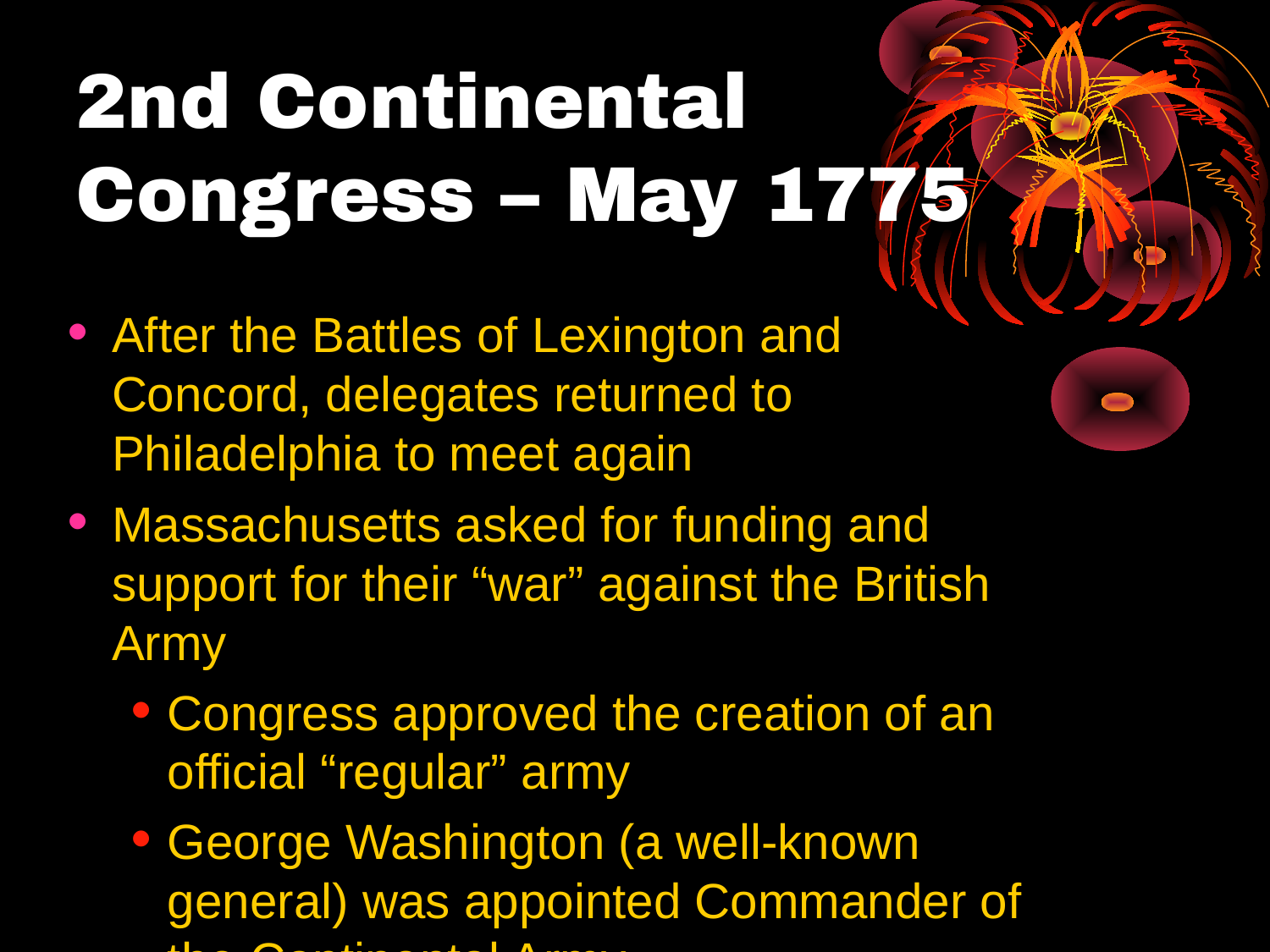

2nd Continental Congress – May 1775
After the Battles of Lexington and Concord, delegates returned to Philadelphia to meet again
Massachusetts asked for funding and support for their “war” against the British Army
Congress approved the creation of an official “regular” army
George Washington (a well-known general) was appointed Commander of the Continental Army